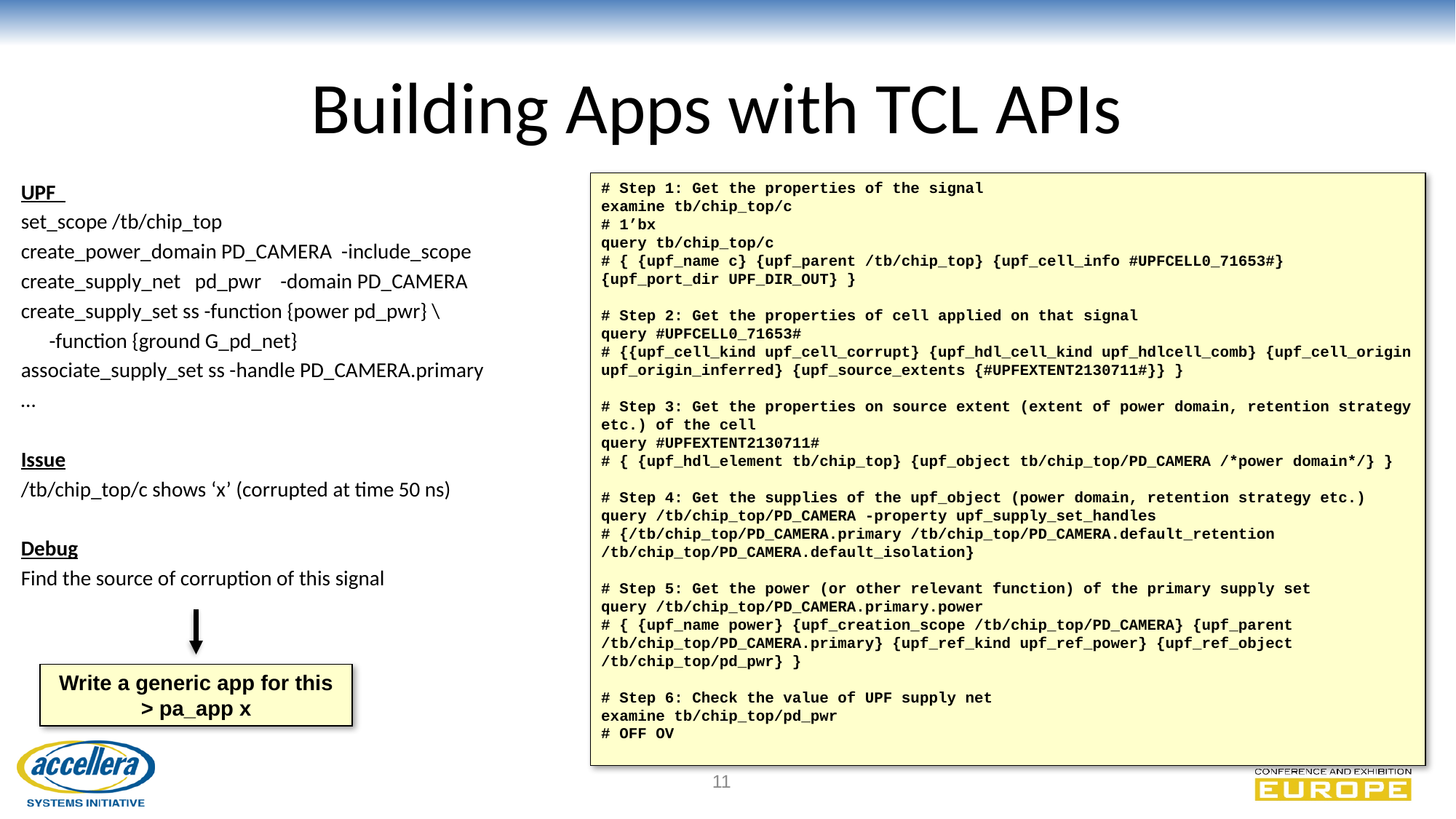

# Building Apps with TCL APIs
UPF
set_scope /tb/chip_top
create_power_domain PD_CAMERA  -include_scope
create_supply_net   pd_pwr    -domain PD_CAMERA
create_supply_set ss -function {power pd_pwr} \
      -function {ground G_pd_net}
associate_supply_set ss -handle PD_CAMERA.primary
…

Issue
/tb/chip_top/c shows ‘x’ (corrupted at time 50 ns)

Debug
Find the source of corruption of this signal

# Step 1: Get the properties of the signal
examine tb/chip_top/c
# 1’bx
query tb/chip_top/c
# { {upf_name c} {upf_parent /tb/chip_top} {upf_cell_info #UPFCELL0_71653#}  {upf_port_dir UPF_DIR_OUT} }

# Step 2: Get the properties of cell applied on that signal
query #UPFCELL0_71653#
# {{upf_cell_kind upf_cell_corrupt} {upf_hdl_cell_kind upf_hdlcell_comb} {upf_cell_origin upf_origin_inferred} {upf_source_extents {#UPFEXTENT2130711#}} }

# Step 3: Get the properties on source extent (extent of power domain, retention strategy etc.) of the cell
query #UPFEXTENT2130711#
# { {upf_hdl_element tb/chip_top} {upf_object tb/chip_top/PD_CAMERA /*power domain*/} }

# Step 4: Get the supplies of the upf_object (power domain, retention strategy etc.) query /tb/chip_top/PD_CAMERA -property upf_supply_set_handles
# {/tb/chip_top/PD_CAMERA.primary /tb/chip_top/PD_CAMERA.default_retention /tb/chip_top/PD_CAMERA.default_isolation}

# Step 5: Get the power (or other relevant function) of the primary supply set
query /tb/chip_top/PD_CAMERA.primary.power
# { {upf_name power} {upf_creation_scope /tb/chip_top/PD_CAMERA} {upf_parent /tb/chip_top/PD_CAMERA.primary} {upf_ref_kind upf_ref_power} {upf_ref_object /tb/chip_top/pd_pwr} }

# Step 6: Check the value of UPF supply net
examine tb/chip_top/pd_pwr
# OFF OV

Write a generic app for this
> pa_app x
11